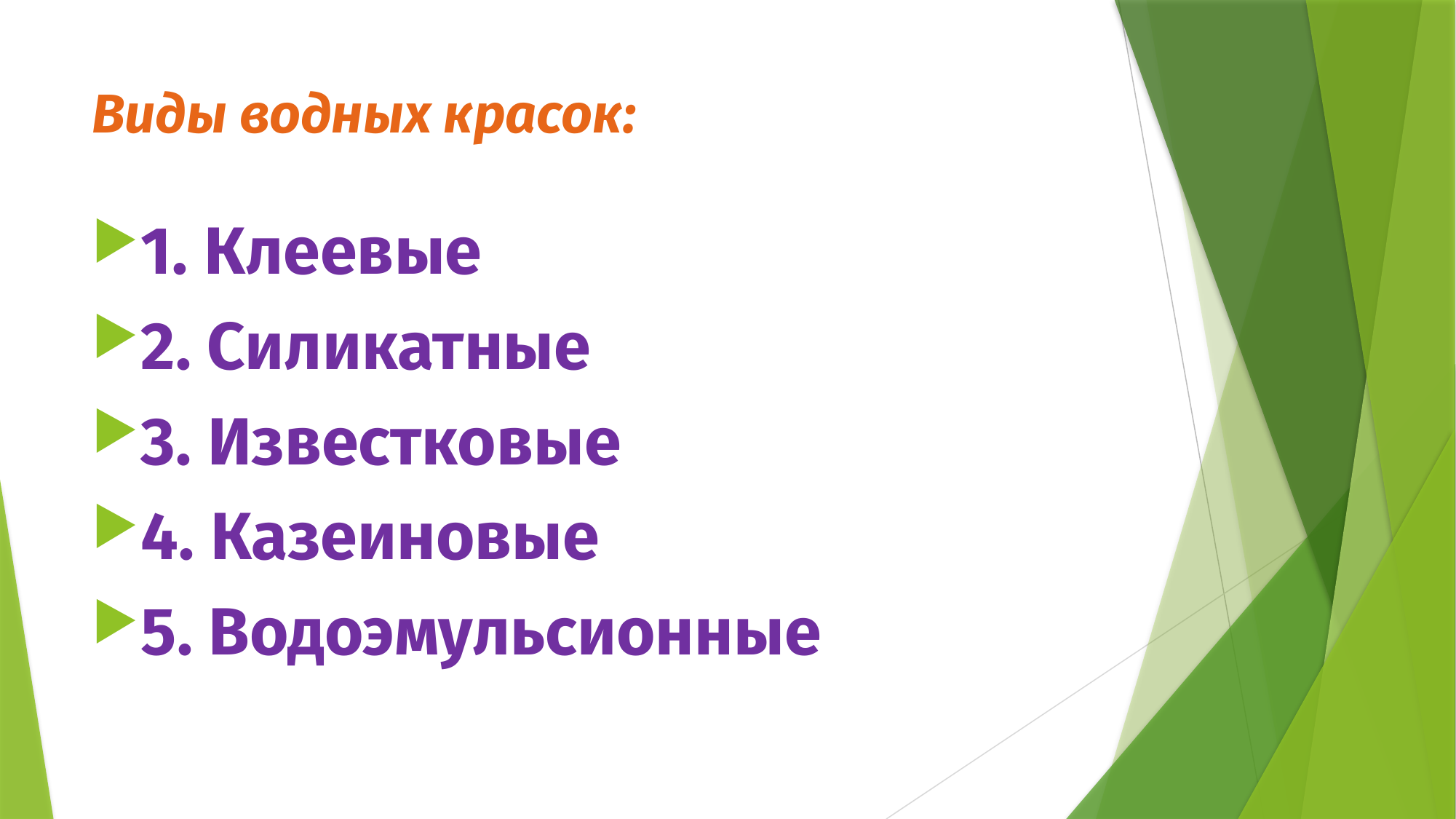

# Виды водных красок:
1. Клеевые
2. Силикатные
3. Известковые
4. Казеиновые
5. Водоэмульсионные